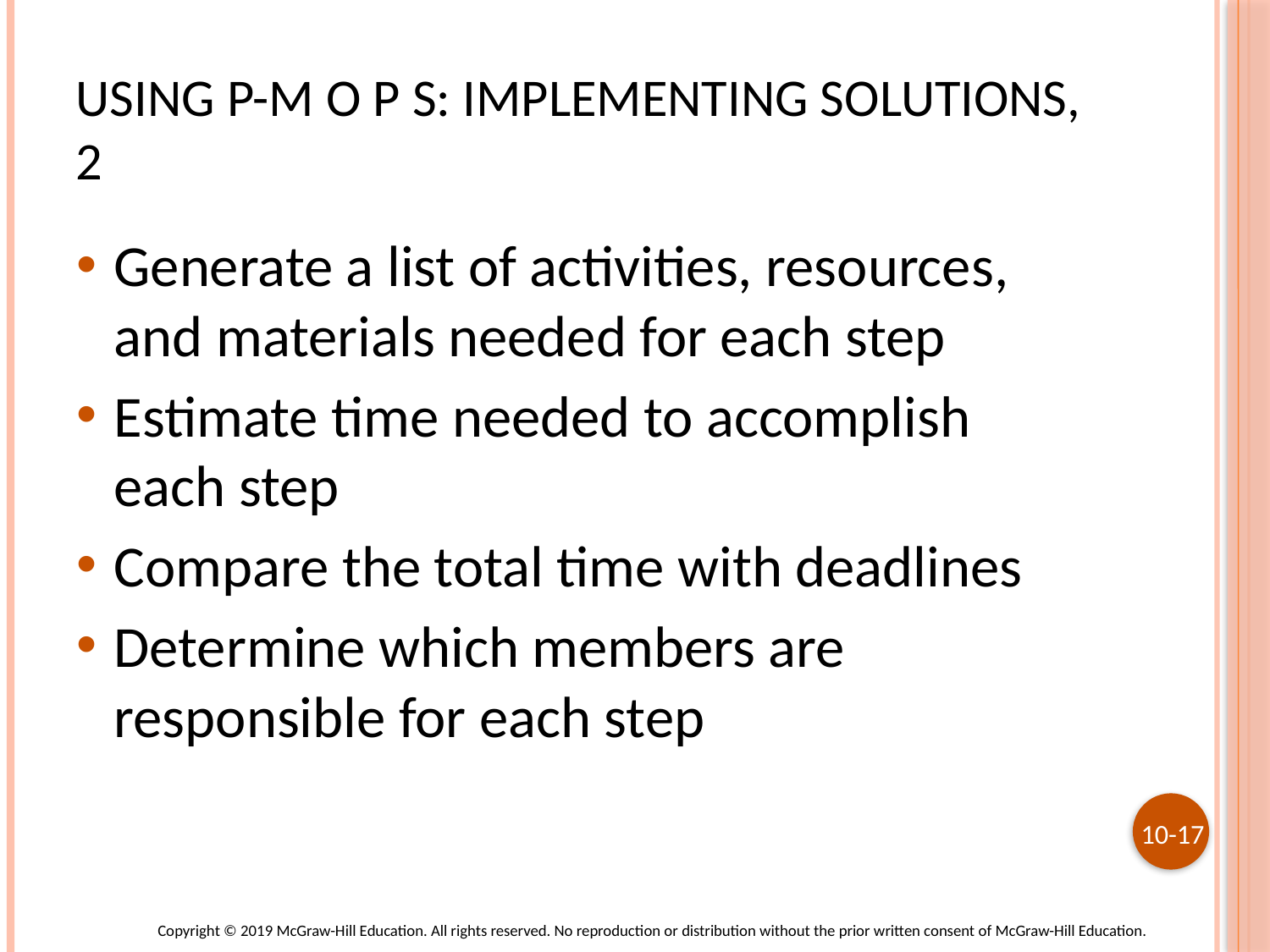

# Using P-m o p s: implementing solutions, 2
Generate a list of activities, resources, and materials needed for each step
Estimate time needed to accomplish each step
Compare the total time with deadlines
Determine which members are responsible for each step